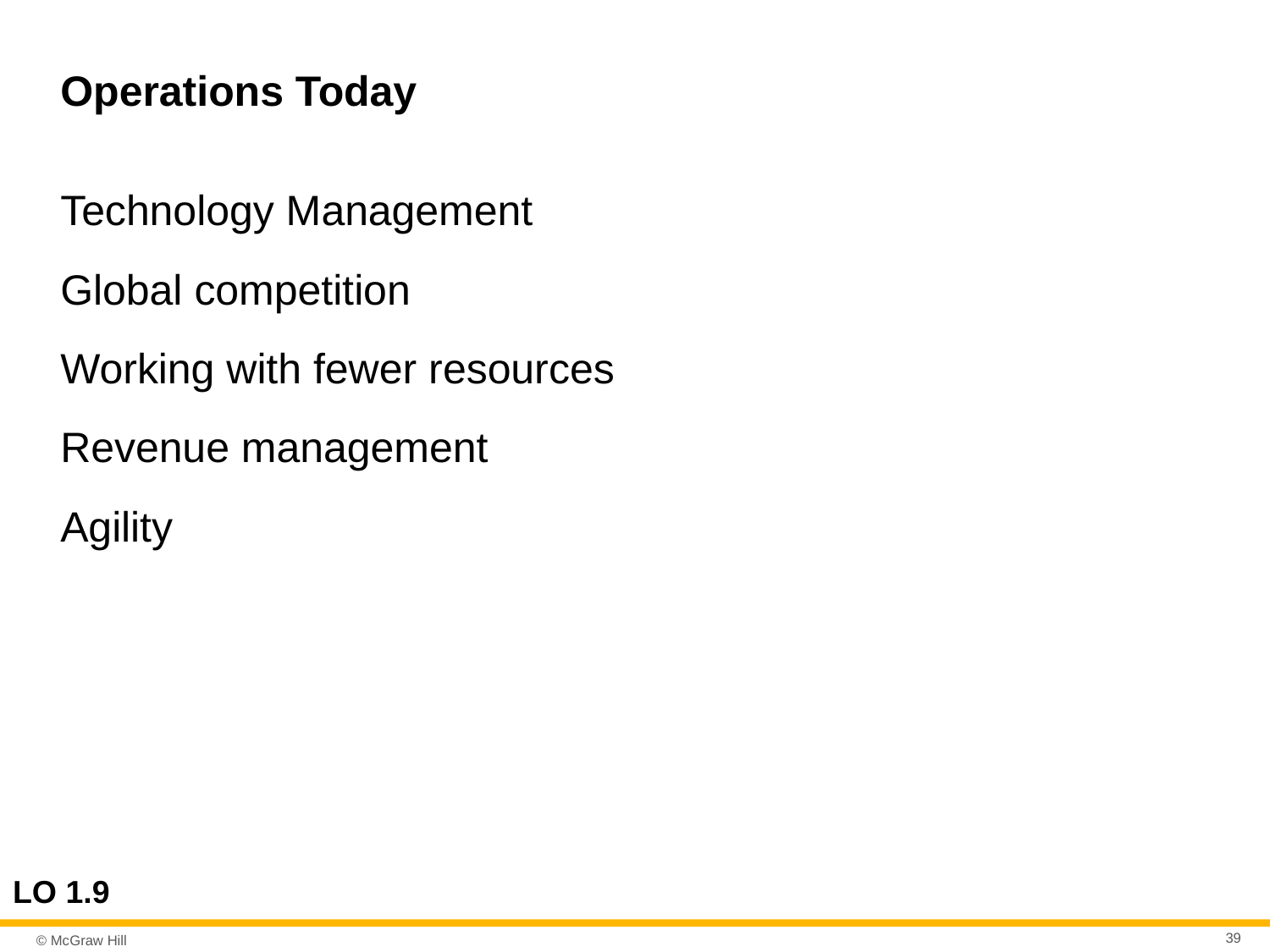

# Operations Today
Technology Management
Global competition
Working with fewer resources
Revenue management
Agility
LO 1.9